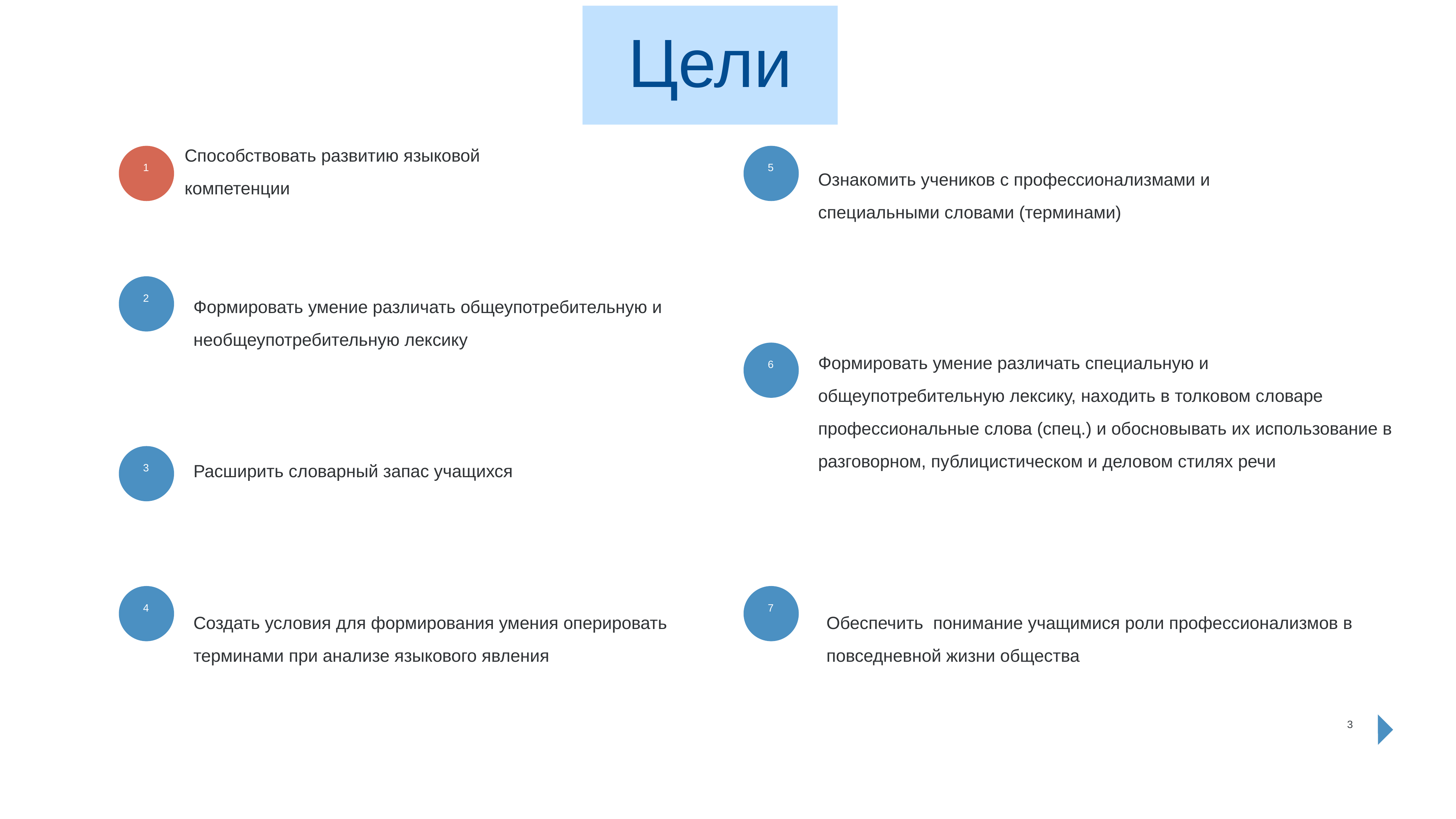

# Цели
Ознакомить учеников с профессионализмами и специальными словами (терминами)
Способствовать развитию языковой компетенции

1
5

Формировать умение различать общеупотребительную и необщеупотребительную лексику
2
Формировать умение различать специальную и общеупотребительную лексику, находить в толковом словаре профессиональные слова (спец.) и обосновывать их использование в разговорном, публицистическом и деловом стилях речи

6
Расширить словарный запас учащихся

3
Создать условия для формирования умения оперировать терминами при анализе языкового явления

Обеспечить  понимание учащимися роли профессионализмов в повседневной жизни общества
4
7
3